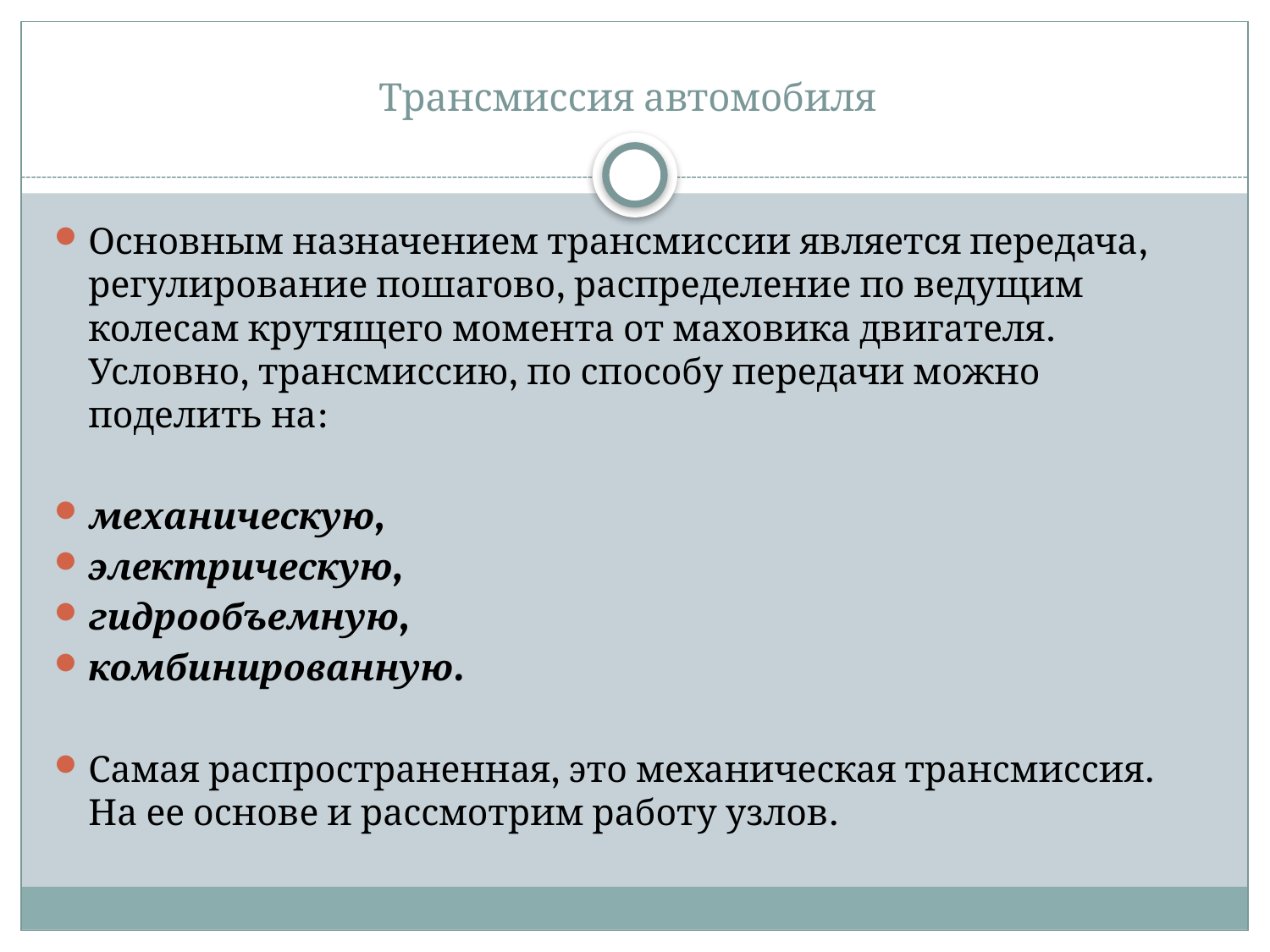

# Трансмиссия автомобиля
Основным назначением трансмиссии является передача, регулирование пошагово, распределение по ведущим колесам крутящего момента от маховика двигателя. Условно, трансмиссию, по способу передачи можно поделить на:

механическую,
электрическую,
гидрообъемную,
комбинированную.

Самая распространенная, это механическая трансмиссия. На ее основе и рассмотрим работу узлов.